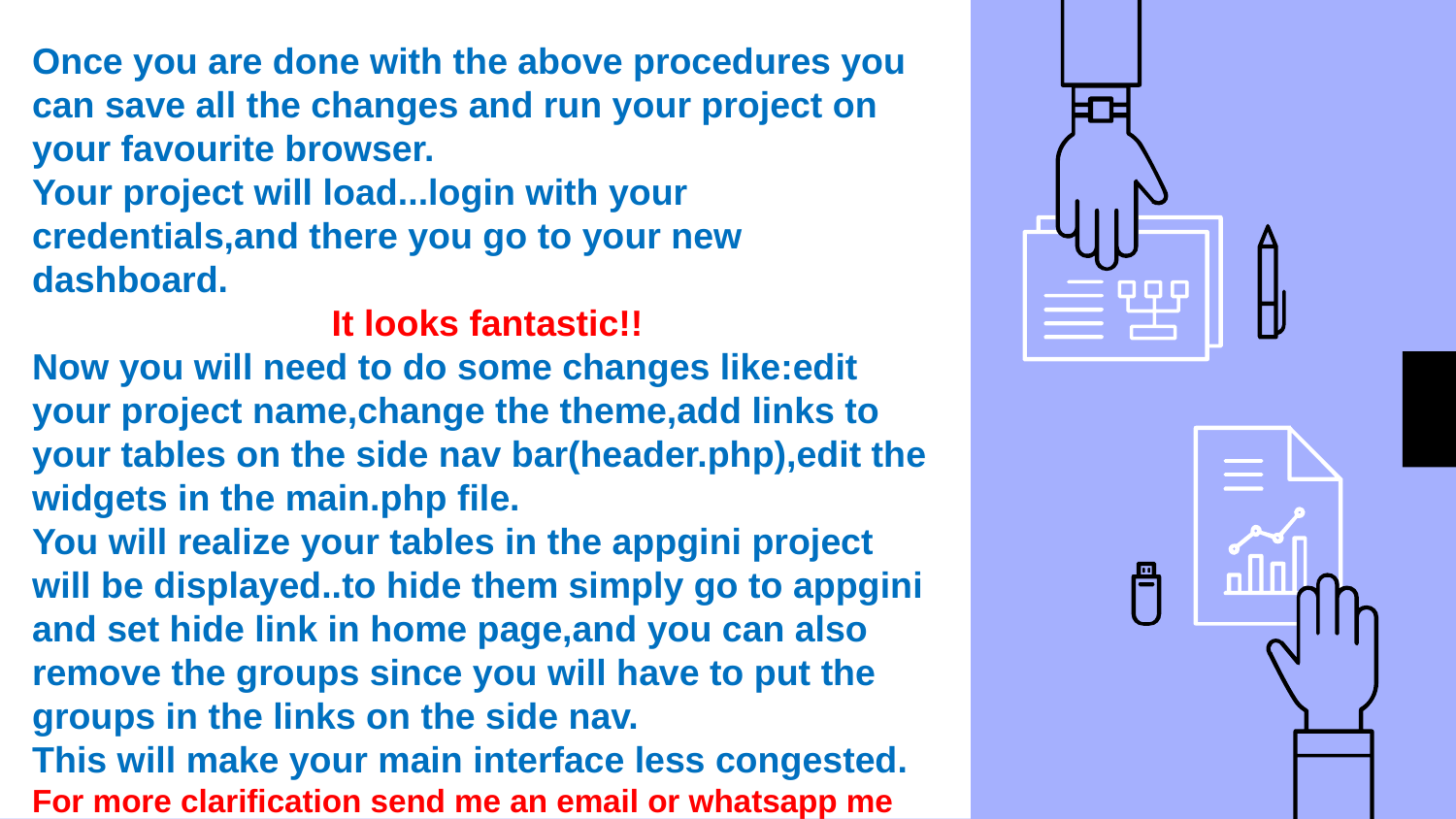

Once you are done with the above procedures you can save all the changes and run your project on your favourite browser.
Your project will load...login with your credentials,and there you go to your new dashboard.
It looks fantastic!!
Now you will need to do some changes like:edit your project name,change the theme,add links to your tables on the side nav bar(header.php),edit the widgets in the main.php file.
You will realize your tables in the appgini project will be displayed..to hide them simply go to appgini and set hide link in home page,and you can also remove the groups since you will have to put the groups in the links on the side nav.
This will make your main interface less congested.
For more clarification send me an email or whatsapp me
16